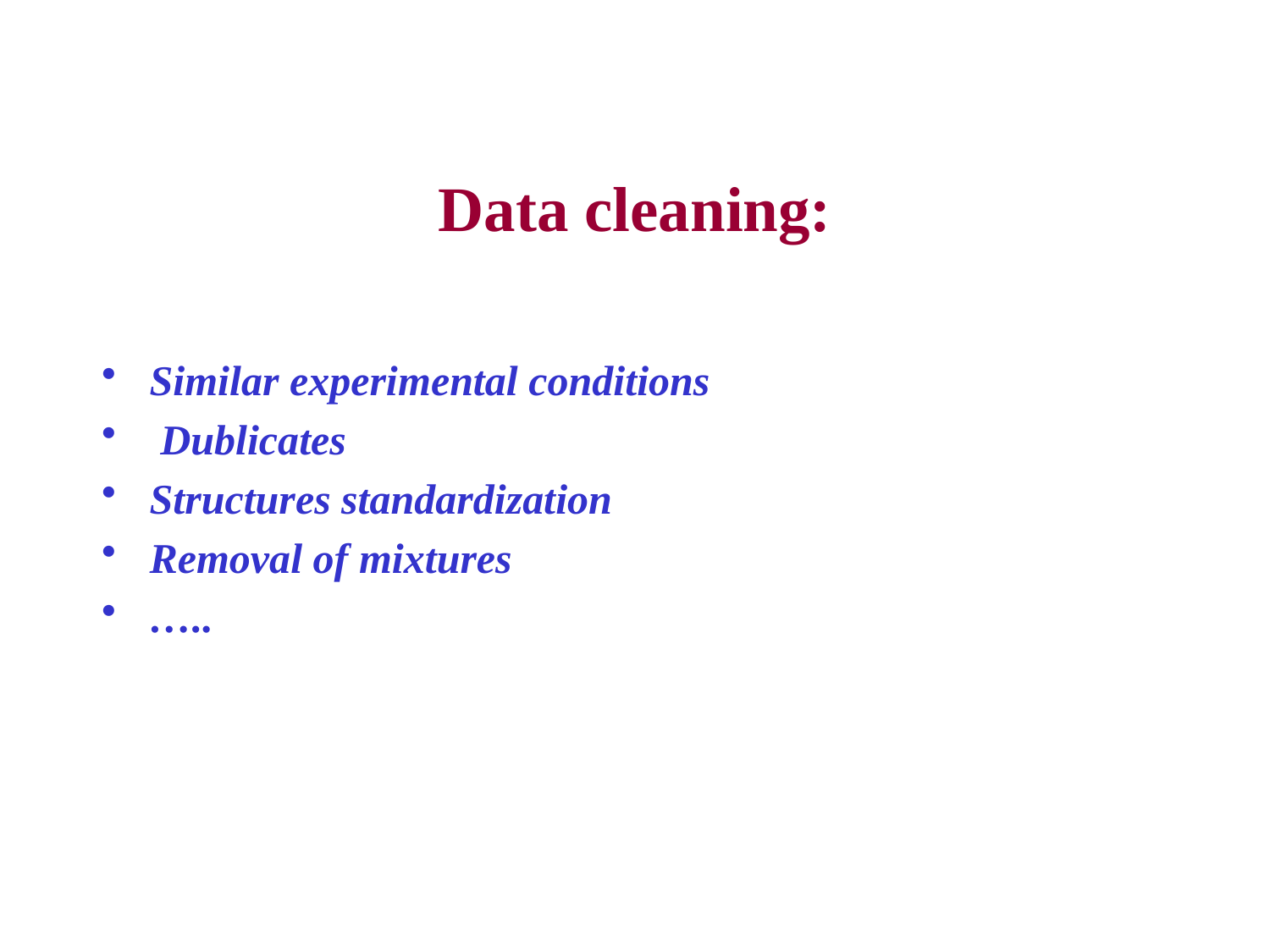

# Data cleaning:
Similar experimental conditions
 Dublicates
Structures standardization
Removal of mixtures
…..